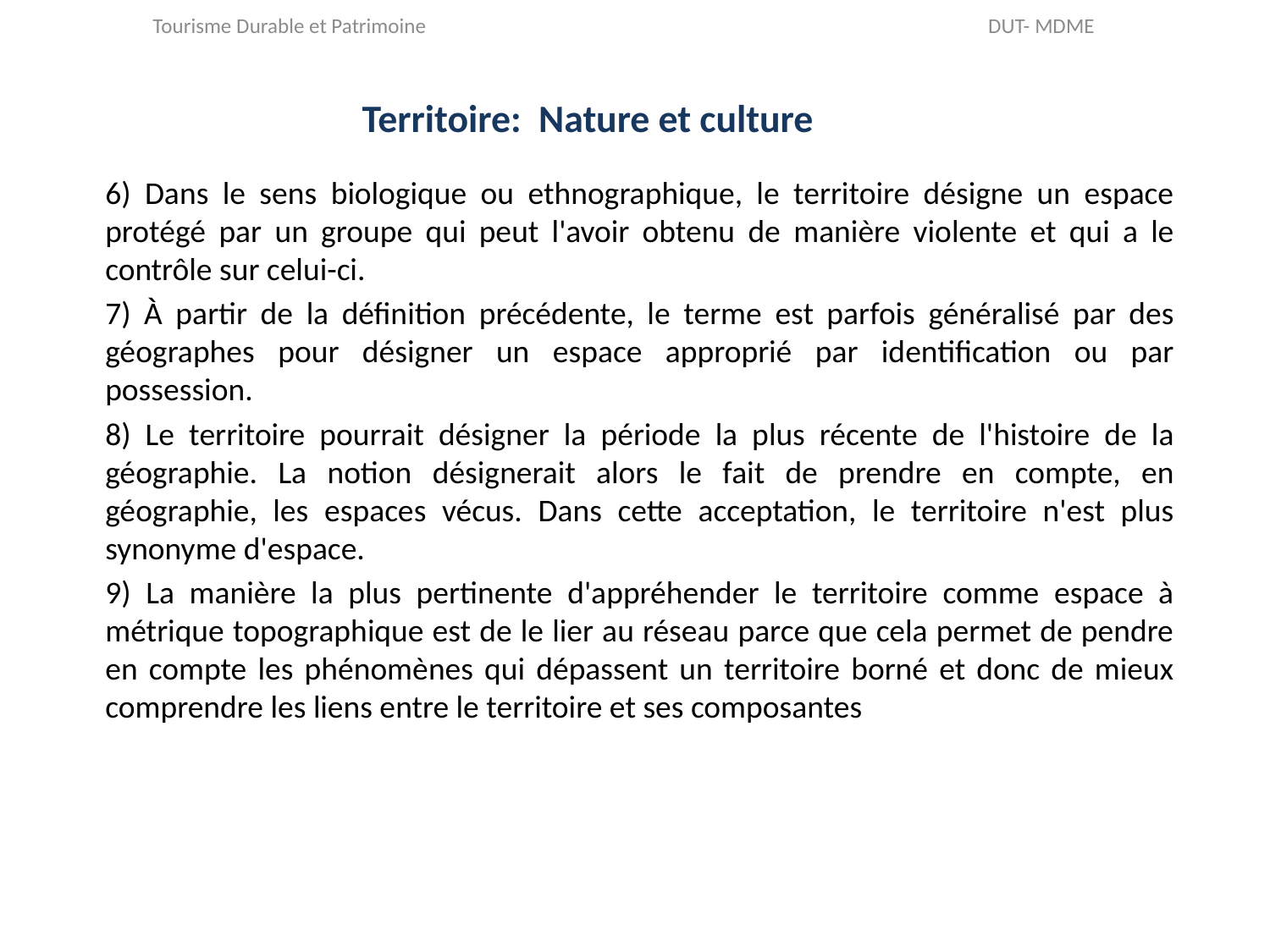

Tourisme Durable et Patrimoine                                                                                                                    DUT- MDME
# Territoire:  Nature et culture
	6) Dans le sens biologique ou ethnographique, le territoire désigne un espace protégé par un groupe qui peut l'avoir obtenu de manière violente et qui a le contrôle sur celui-ci.
	7) À partir de la définition précédente, le terme est parfois généralisé par des géographes pour désigner un espace approprié par identification ou par possession.
	8) Le territoire pourrait désigner la période la plus récente de l'histoire de la géographie. La notion désignerait alors le fait de prendre en compte, en géographie, les espaces vécus. Dans cette acceptation, le territoire n'est plus synonyme d'espace.
	9) La manière la plus pertinente d'appréhender le territoire comme espace à métrique topographique est de le lier au réseau parce que cela permet de pendre en compte les phénomènes qui dépassent un territoire borné et donc de mieux comprendre les liens entre le territoire et ses composantes